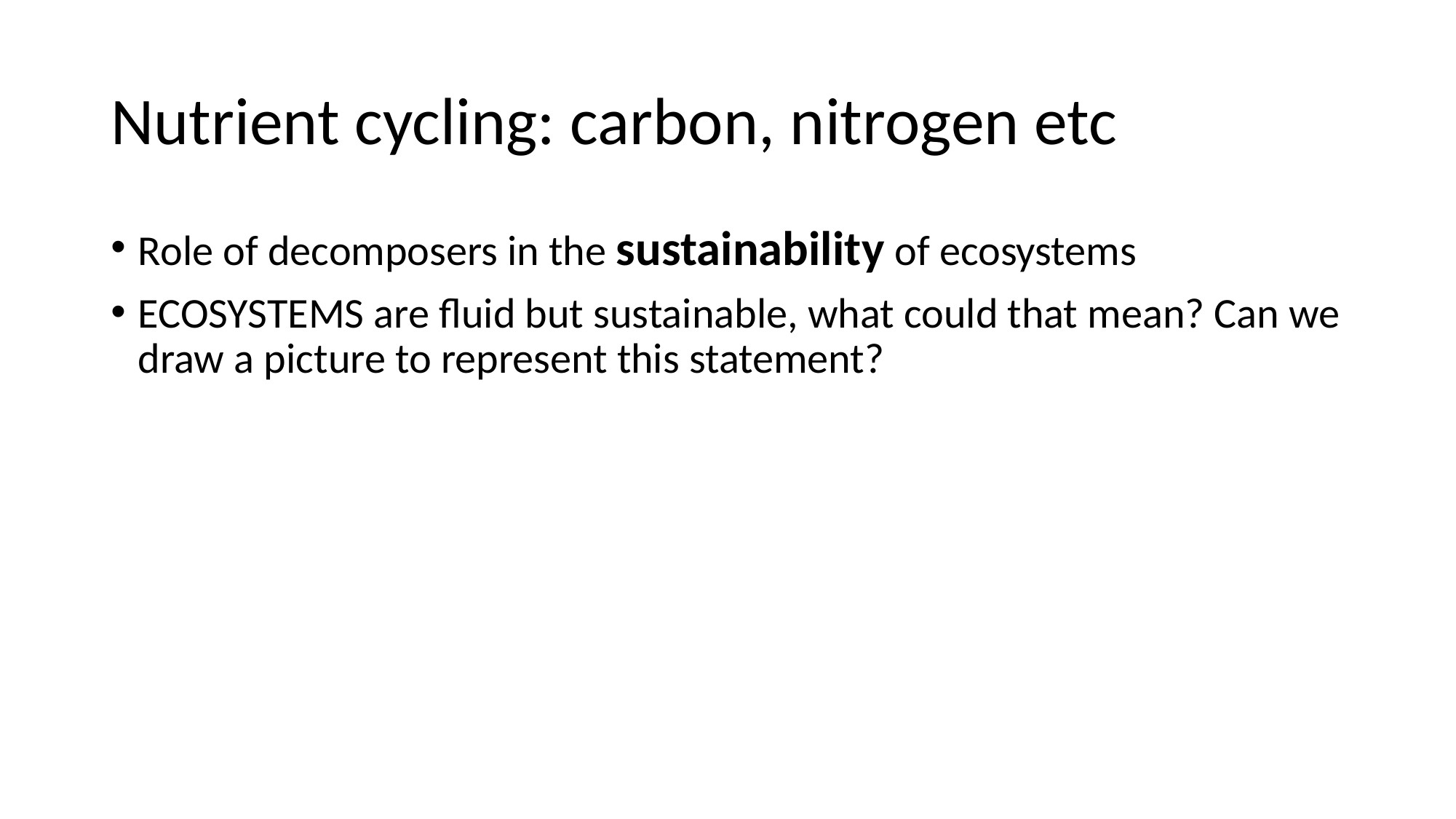

# Nutrient cycling: carbon, nitrogen etc
Role of decomposers in the sustainability of ecosystems
ECOSYSTEMS are fluid but sustainable, what could that mean? Can we draw a picture to represent this statement?